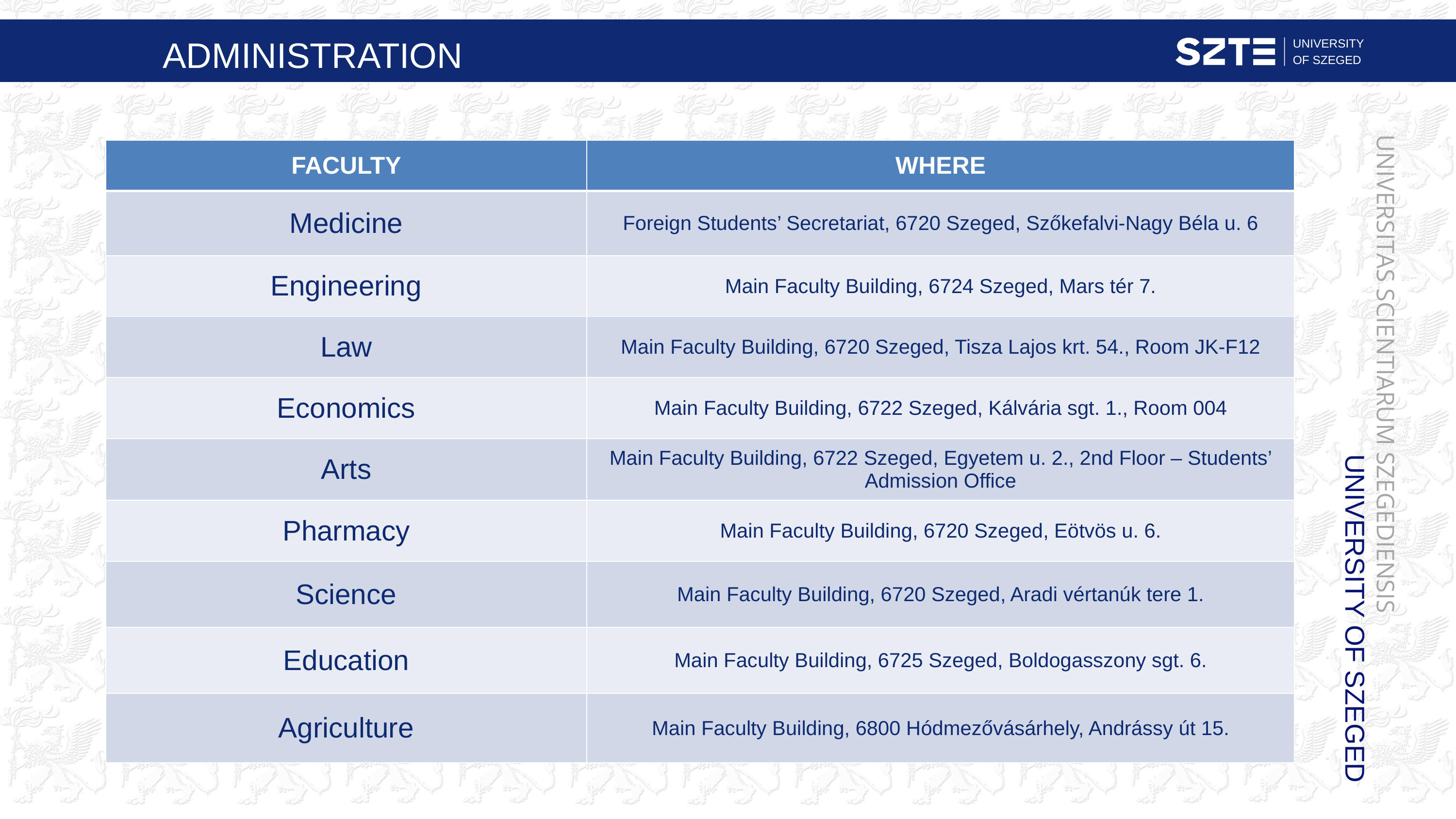

ADMINISTRATION
UNIVERSITY
OF SZEGED

UNIVERSITY OF SZEGED
UNIVERSITAS SCIENTIARUM SZEGEDIENSIS
| FACULTY | WHERE |
| --- | --- |
| Medicine | Foreign Students’ Secretariat, 6720 Szeged, Szőkefalvi-Nagy Béla u. 6 |
| Engineering | Main Faculty Building, 6724 Szeged, Mars tér 7. |
| Law | Main Faculty Building, 6720 Szeged, Tisza Lajos krt. 54., Room JK-F12 |
| Economics | Main Faculty Building, 6722 Szeged, Kálvária sgt. 1., Room 004 |
| Arts | Main Faculty Building, 6722 Szeged, Egyetem u. 2., 2nd Floor – Students’ Admission Office |
| Pharmacy | Main Faculty Building, 6720 Szeged, Eötvös u. 6. |
| Science | Main Faculty Building, 6720 Szeged, Aradi vértanúk tere 1. |
| Education | Main Faculty Building, 6725 Szeged, Boldogasszony sgt. 6. |
| Agriculture | Main Faculty Building, 6800 Hódmezővásárhely, Andrássy út 15. |